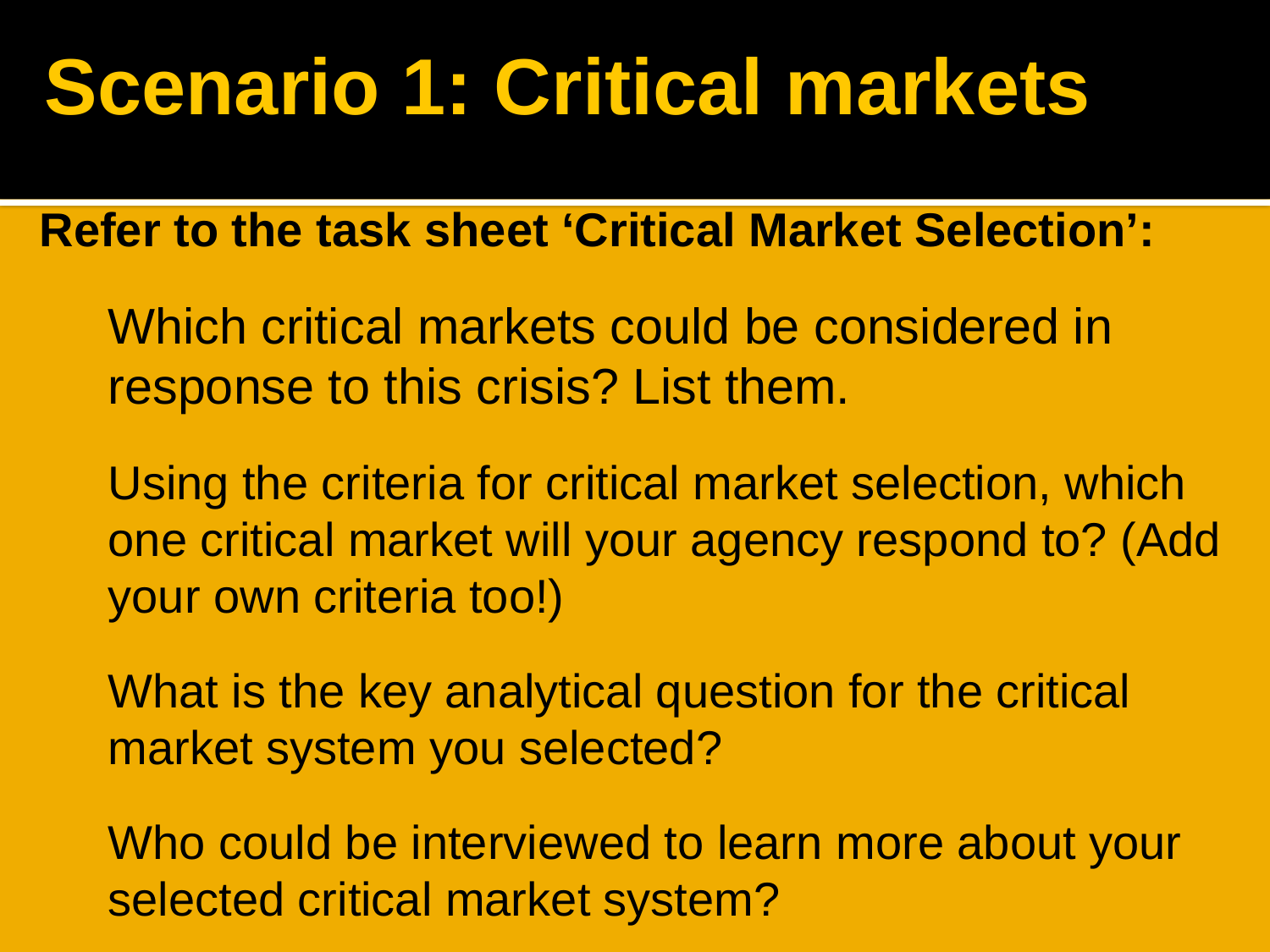

# Scenario 1: Critical markets
Refer to the task sheet ‘Critical Market Selection’:
Which critical markets could be considered in response to this crisis? List them.
Using the criteria for critical market selection, which one critical market will your agency respond to? (Add your own criteria too!)
What is the key analytical question for the critical market system you selected?
Who could be interviewed to learn more about your selected critical market system?